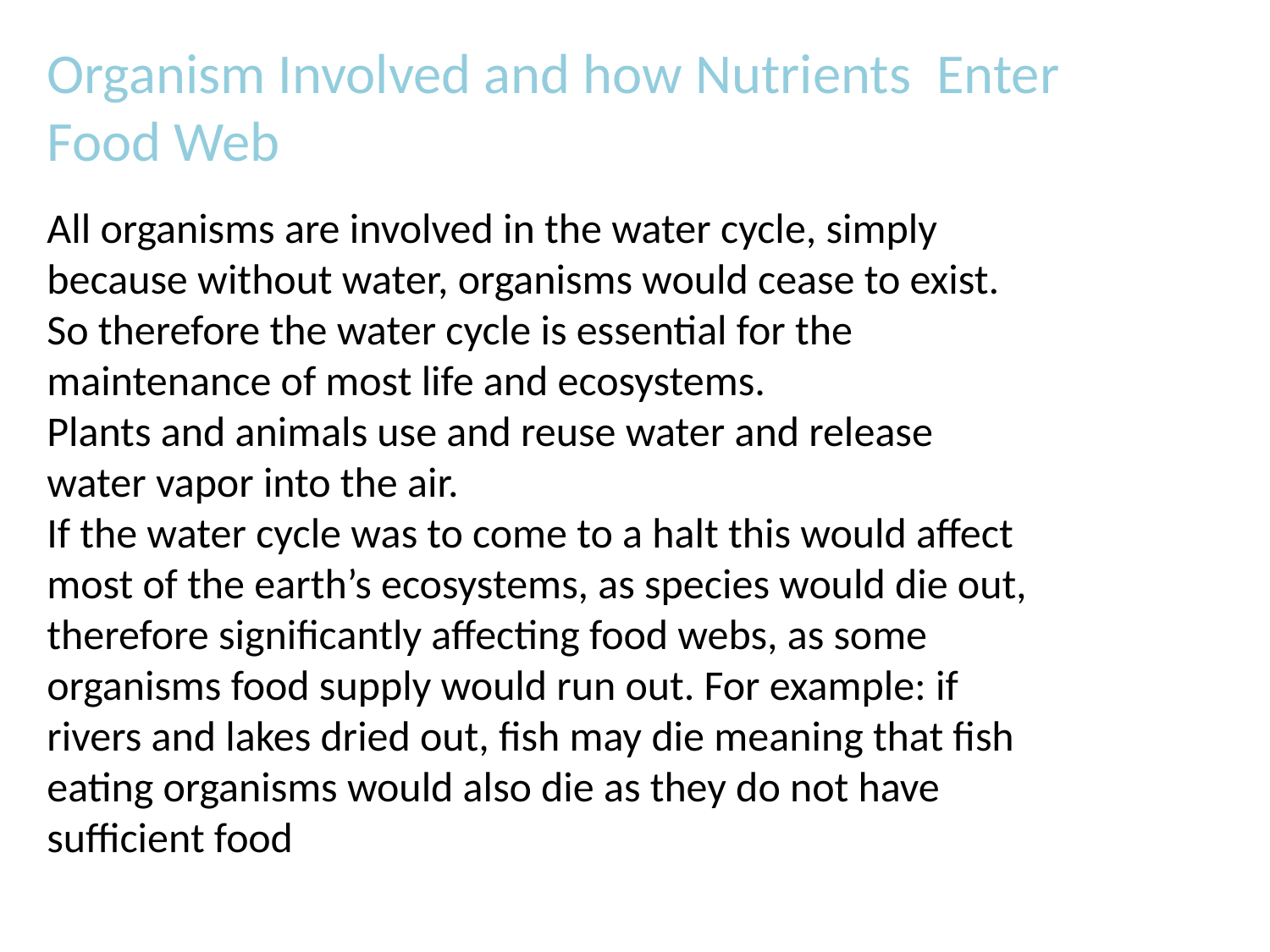

Organism Involved and how Nutrients  Enter Food Web
All organisms are involved in the water cycle, simply because without water, organisms would cease to exist. So therefore the water cycle is essential for the maintenance of most life and ecosystems.
Plants and animals use and reuse water and release water vapor into the air.
If the water cycle was to come to a halt this would affect most of the earth’s ecosystems, as species would die out, therefore significantly affecting food webs, as some organisms food supply would run out. For example: if rivers and lakes dried out, fish may die meaning that fish eating organisms would also die as they do not have sufficient food